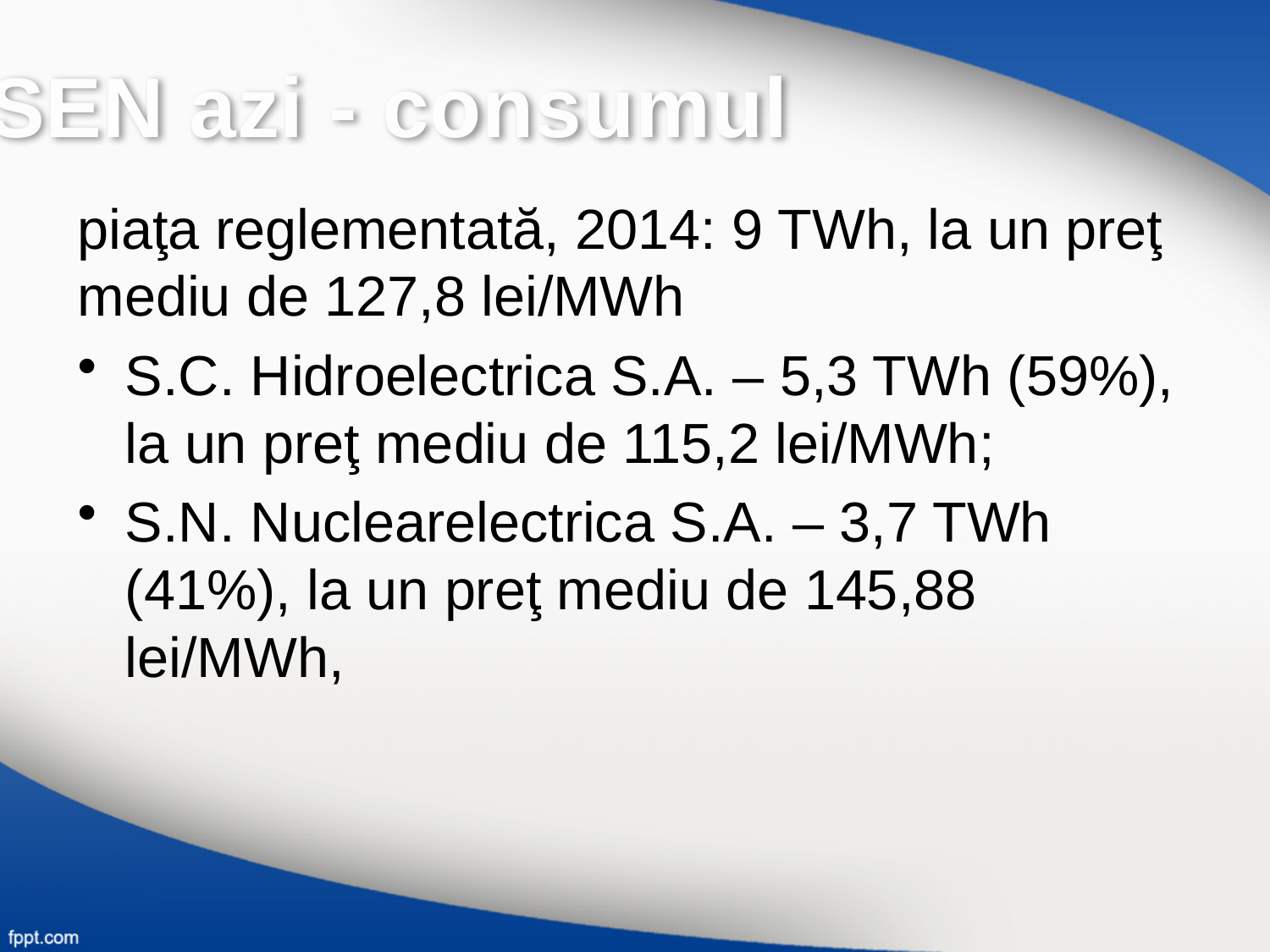

SEN azi - consumul
piaţa reglementată, 2014: 9 TWh, la un preţ mediu de 127,8 lei/MWh
S.C. Hidroelectrica S.A. – 5,3 TWh (59%), la un preţ mediu de 115,2 lei/MWh;
S.N. Nuclearelectrica S.A. – 3,7 TWh (41%), la un preţ mediu de 145,88 lei/MWh,